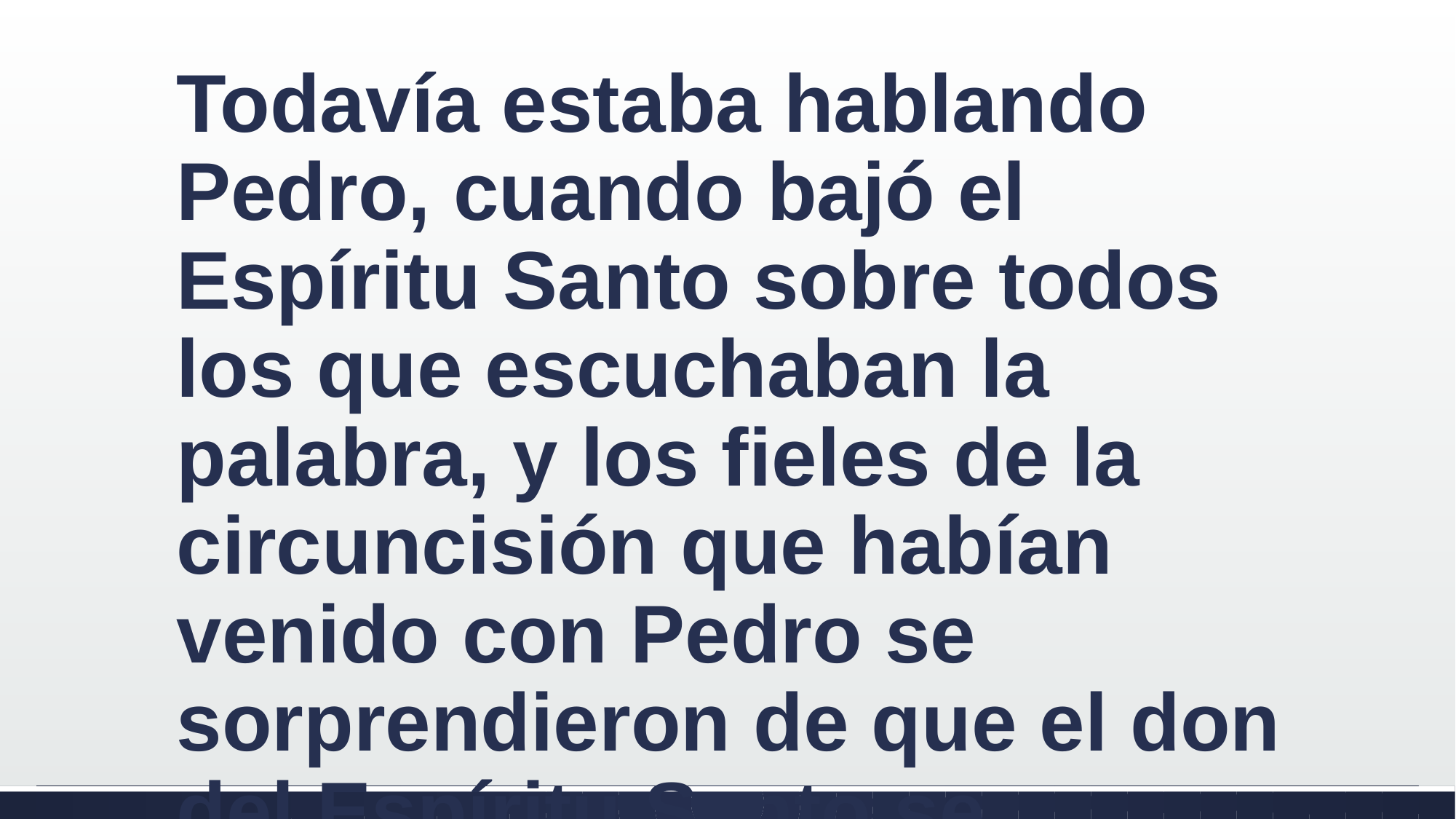

#
Todavía estaba hablando Pedro, cuando bajó el Espíritu Santo sobre todos los que escuchaban la palabra, y los fieles de la circuncisión que habían venido con Pedro se sorprendieron de que el don del Espíritu Santo se derramara